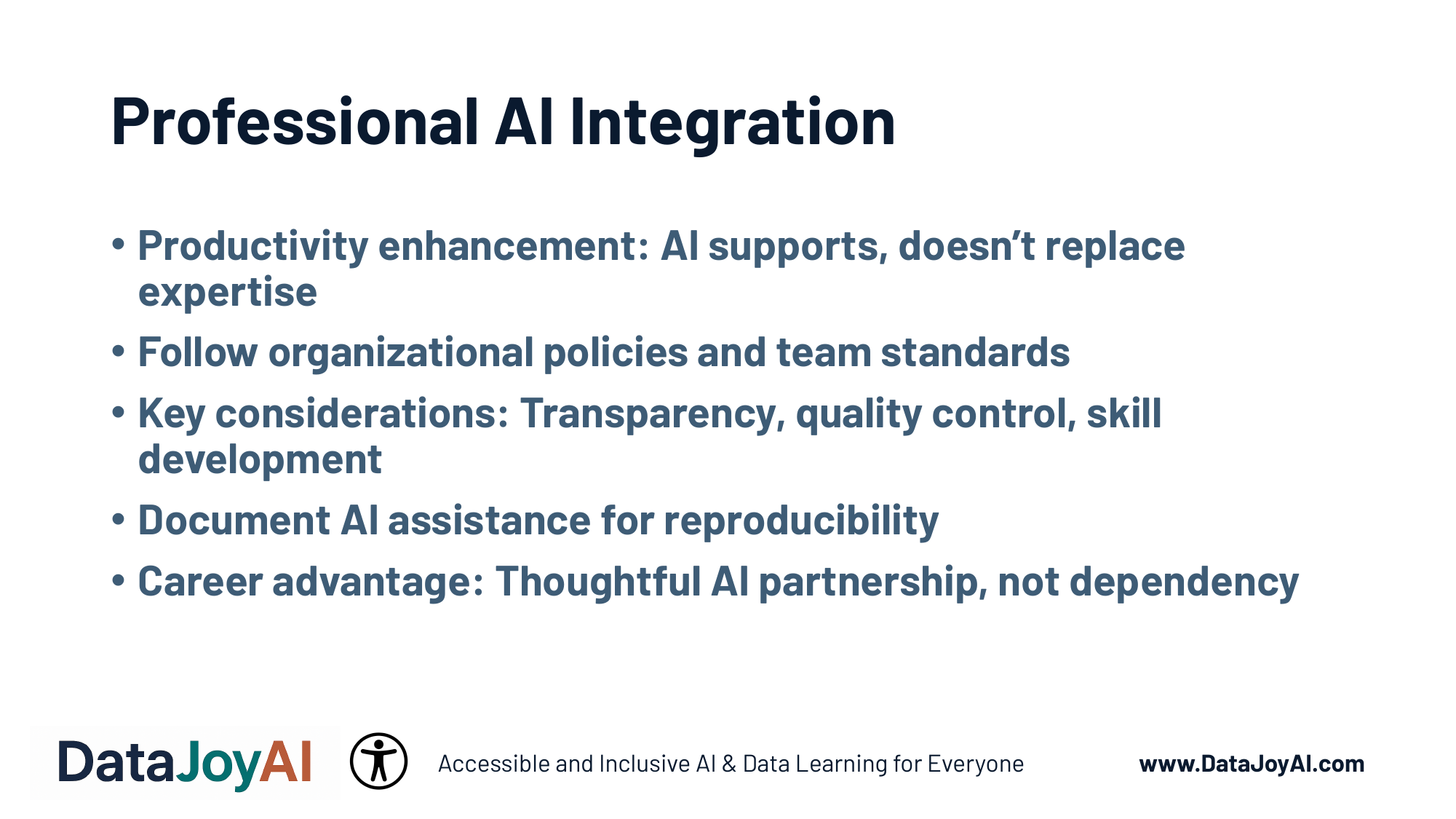

# Professional AI Integration
Productivity enhancement: AI supports, doesn’t replace expertise
Follow organizational policies and team standards
Key considerations: Transparency, quality control, skill development
Document AI assistance for reproducibility
Career advantage: Thoughtful AI partnership, not dependency